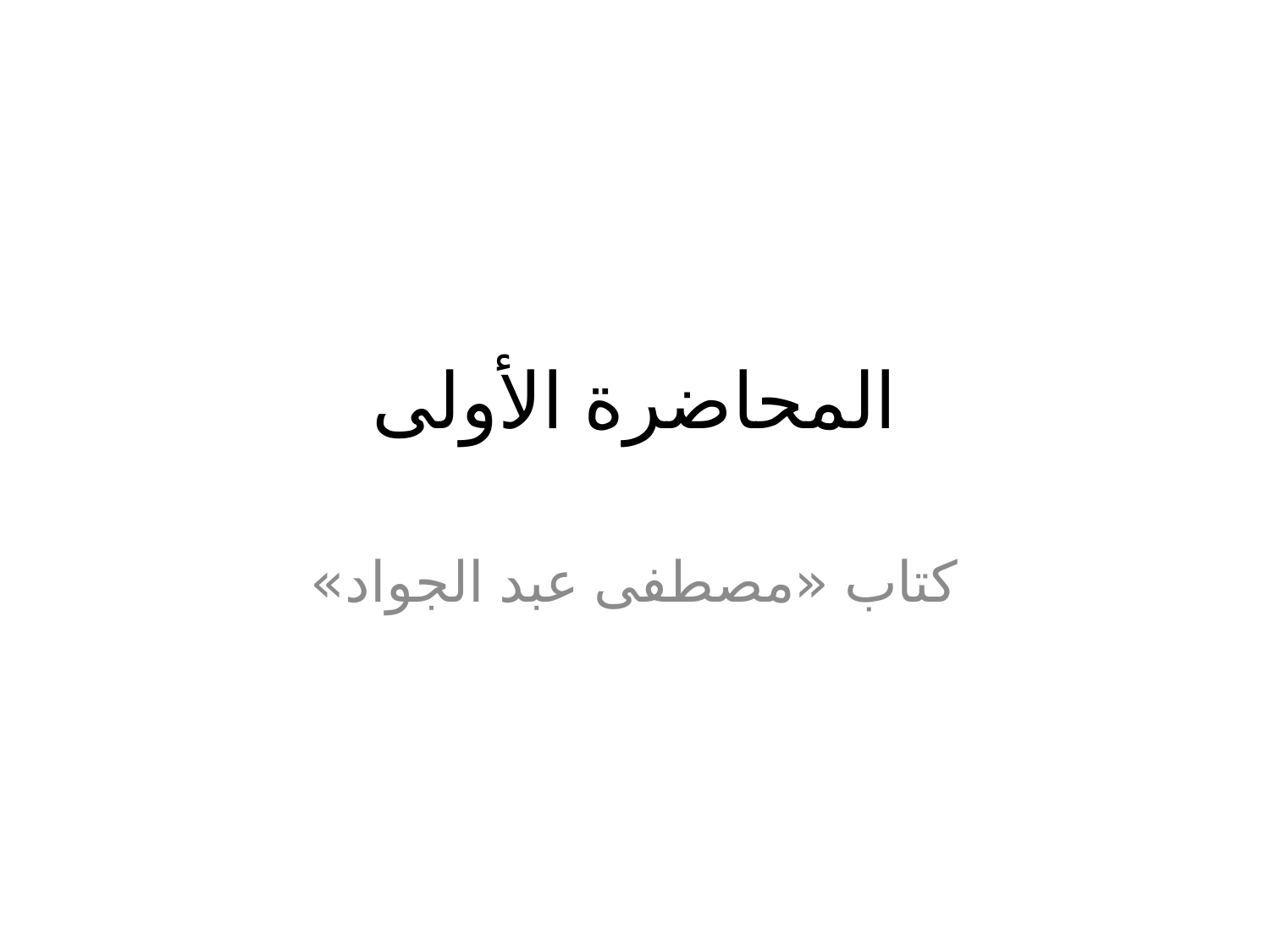

# المحاضرة الأولى
كتاب «مصطفى عبد الجواد»